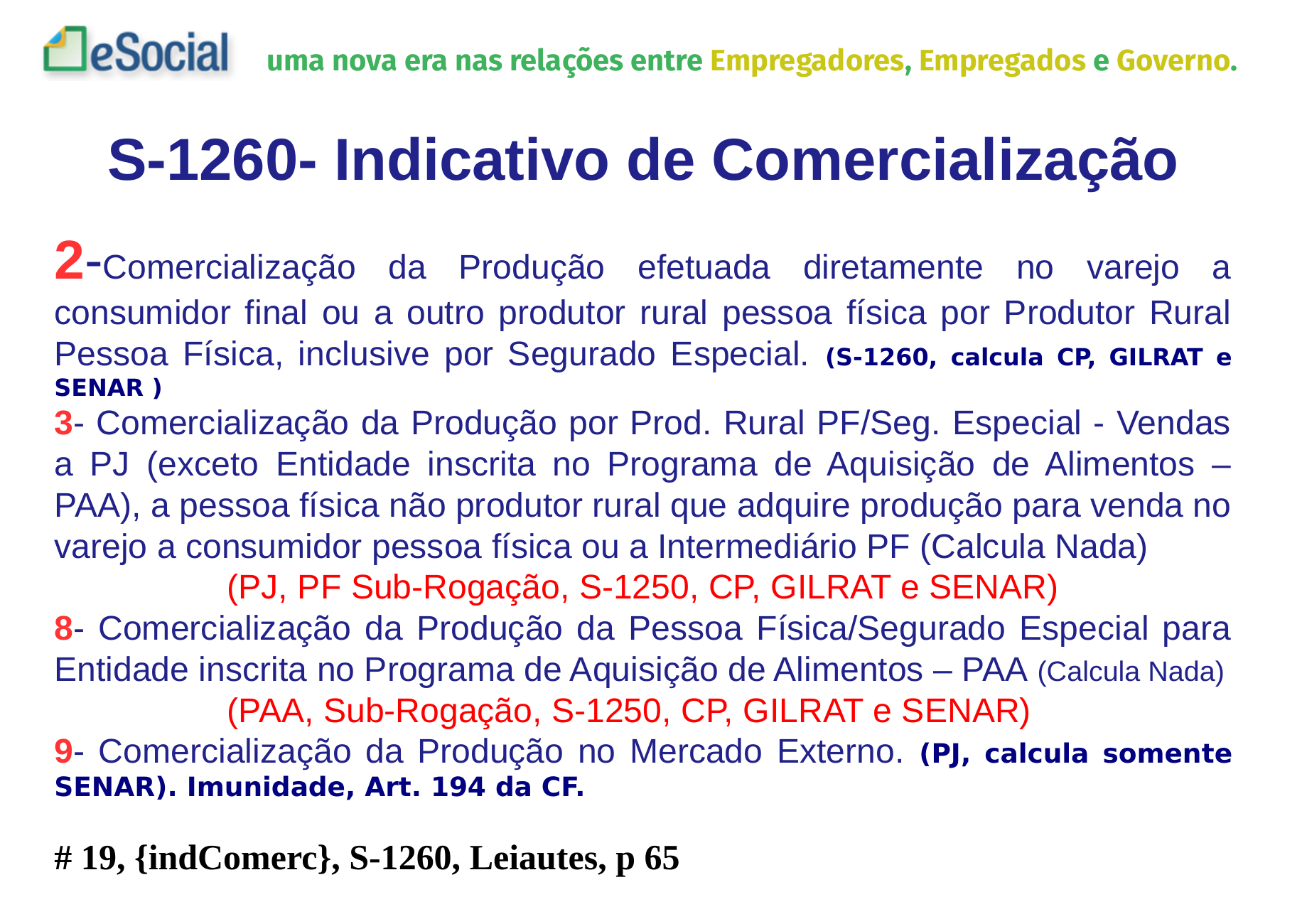

S-1260- Indicativo de Comercialização

2-Comercialização da Produção efetuada diretamente no varejo a consumidor final ou a outro produtor rural pessoa física por Produtor Rural Pessoa Física, inclusive por Segurado Especial. (S-1260, calcula CP, GILRAT e SENAR )
3- Comercialização da Produção por Prod. Rural PF/Seg. Especial - Vendas a PJ (exceto Entidade inscrita no Programa de Aquisição de Alimentos – PAA), a pessoa física não produtor rural que adquire produção para venda no varejo a consumidor pessoa física ou a Intermediário PF (Calcula Nada)
                  (PJ, PF Sub-Rogação, S-1250, CP, GILRAT e SENAR)
8- Comercialização da Produção da Pessoa Física/Segurado Especial para Entidade inscrita no Programa de Aquisição de Alimentos – PAA (Calcula Nada)
                  (PAA, Sub-Rogação, S-1250, CP, GILRAT e SENAR)
9- Comercialização da Produção no Mercado Externo. (PJ, calcula somente SENAR). Imunidade, Art. 194 da CF.

# 19, {indComerc}, S-1260, Leiautes, p 65